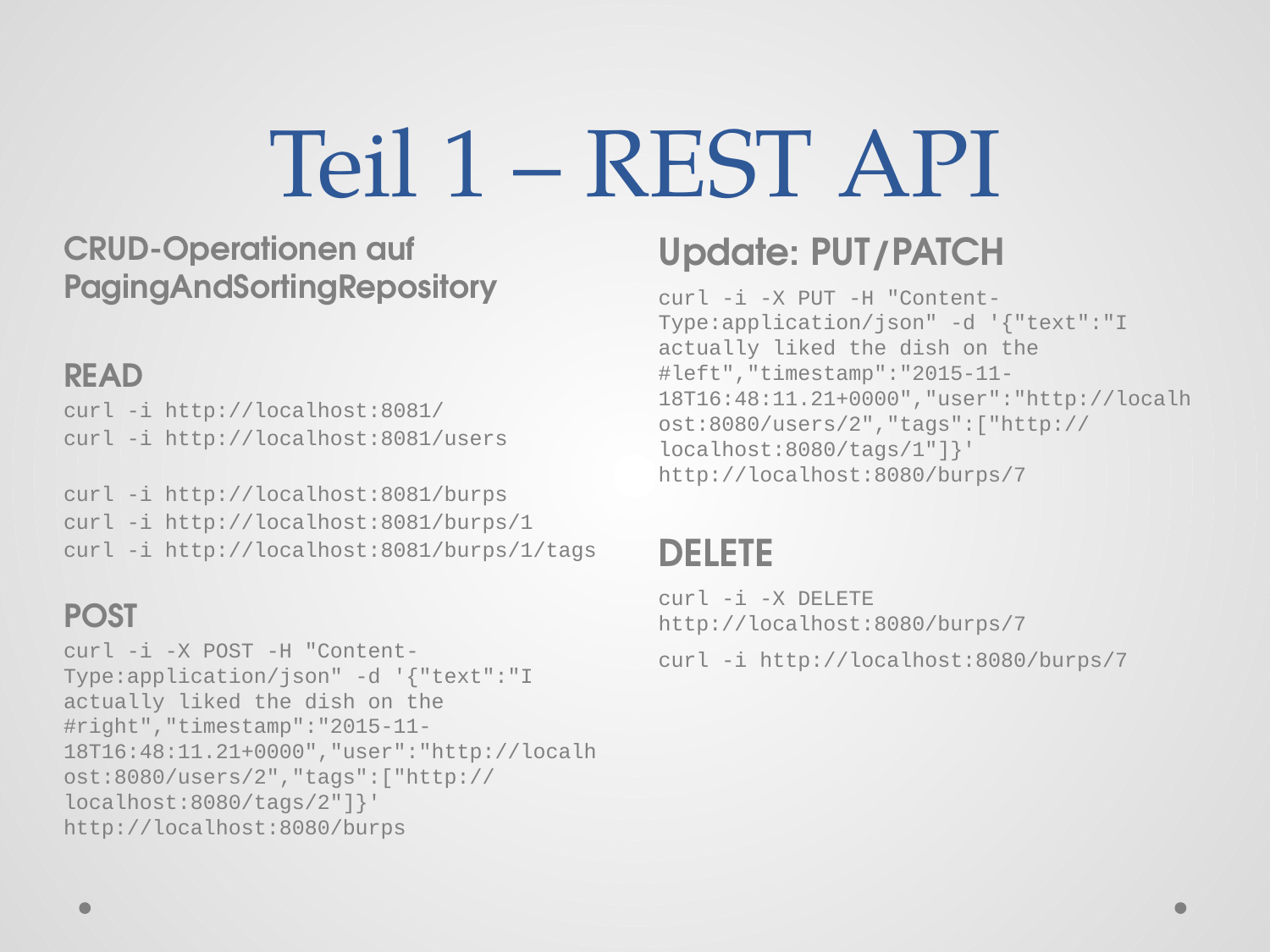

# Teil 1 – REST API
CRUD-Operationen auf PagingAndSortingRepository

READ
curl -i http://localhost:8081/
curl -i http://localhost:8081/users

curl -i http://localhost:8081/burps
curl -i http://localhost:8081/burps/1
curl -i http://localhost:8081/burps/1/tags

POST
curl -i -X POST -H "Content-Type:application/json" -d '{"text":"I actually liked the dish on the #right","timestamp":"2015-11-18T16:48:11.21+0000","user":"http://localhost:8080/users/2","tags":["http://localhost:8080/tags/2"]}' http://localhost:8080/burps

Update: PUT/PATCH
curl -i -X PUT -H "Content-Type:application/json" -d '{"text":"I actually liked the dish on the #left","timestamp":"2015-11-18T16:48:11.21+0000","user":"http://localhost:8080/users/2","tags":["http://localhost:8080/tags/1"]}' http://localhost:8080/burps/7

DELETE
curl -i -X DELETE http://localhost:8080/burps/7
curl -i http://localhost:8080/burps/7